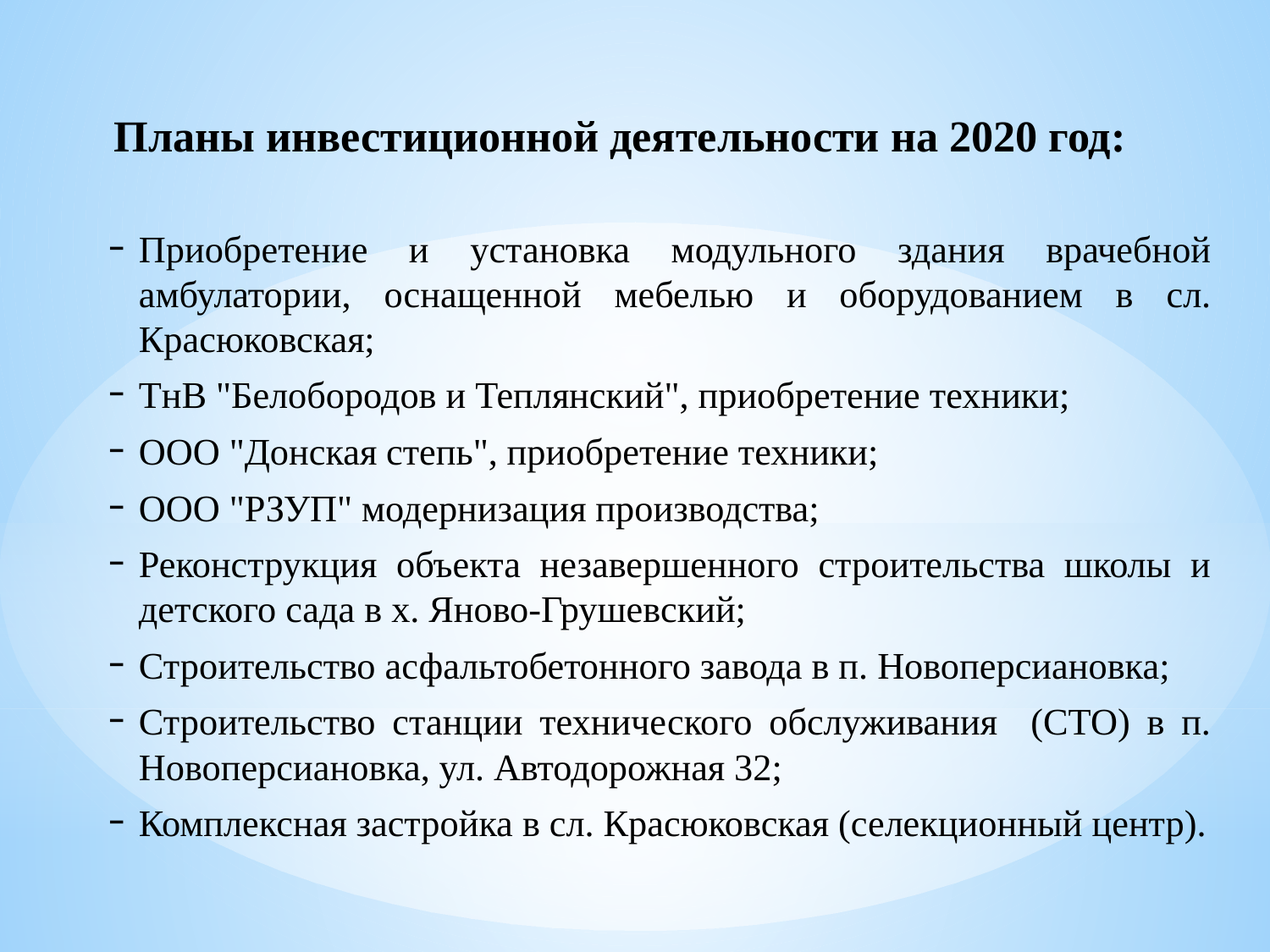

Планы инвестиционной деятельности на 2020 год:

Приобретение и установка модульного здания врачебной амбулатории, оснащенной мебелью и оборудованием в сл. Красюковская;
ТнВ "Белобородов и Теплянский", приобретение техники;
ООО "Донская степь", приобретение техники;
ООО "РЗУП" модернизация производства;
Реконструкция объекта незавершенного строительства школы и детского сада в х. Яново-Грушевский;
Строительство асфальтобетонного завода в п. Новоперсиановка;
Строительство станции технического обслуживания  (СТО) в п. Новоперсиановка, ул. Автодорожная 32;
Комплексная застройка в сл. Красюковская (селекционный центр).